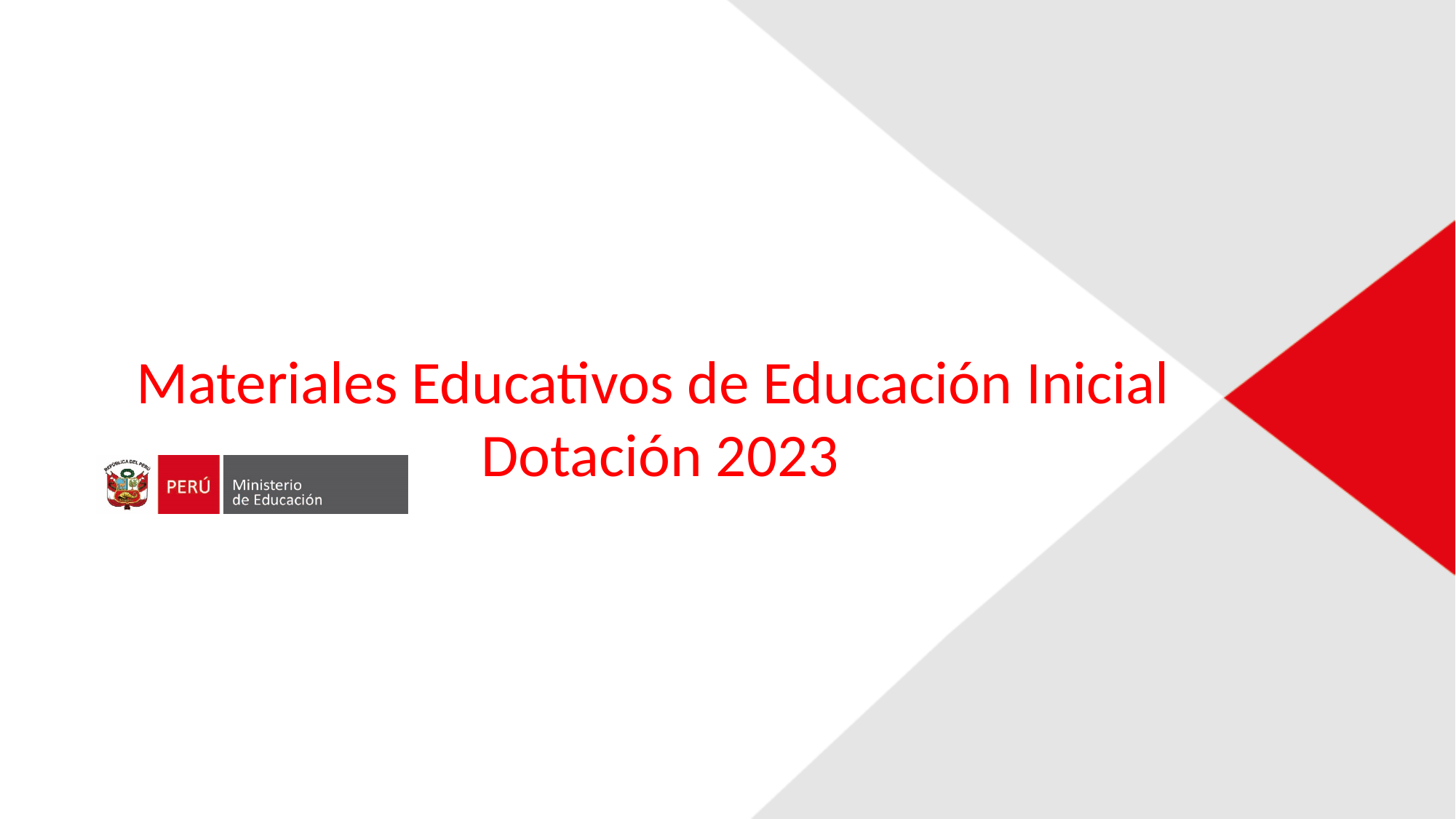

Materiales Educativos de Educación Inicial
Dotación 2023